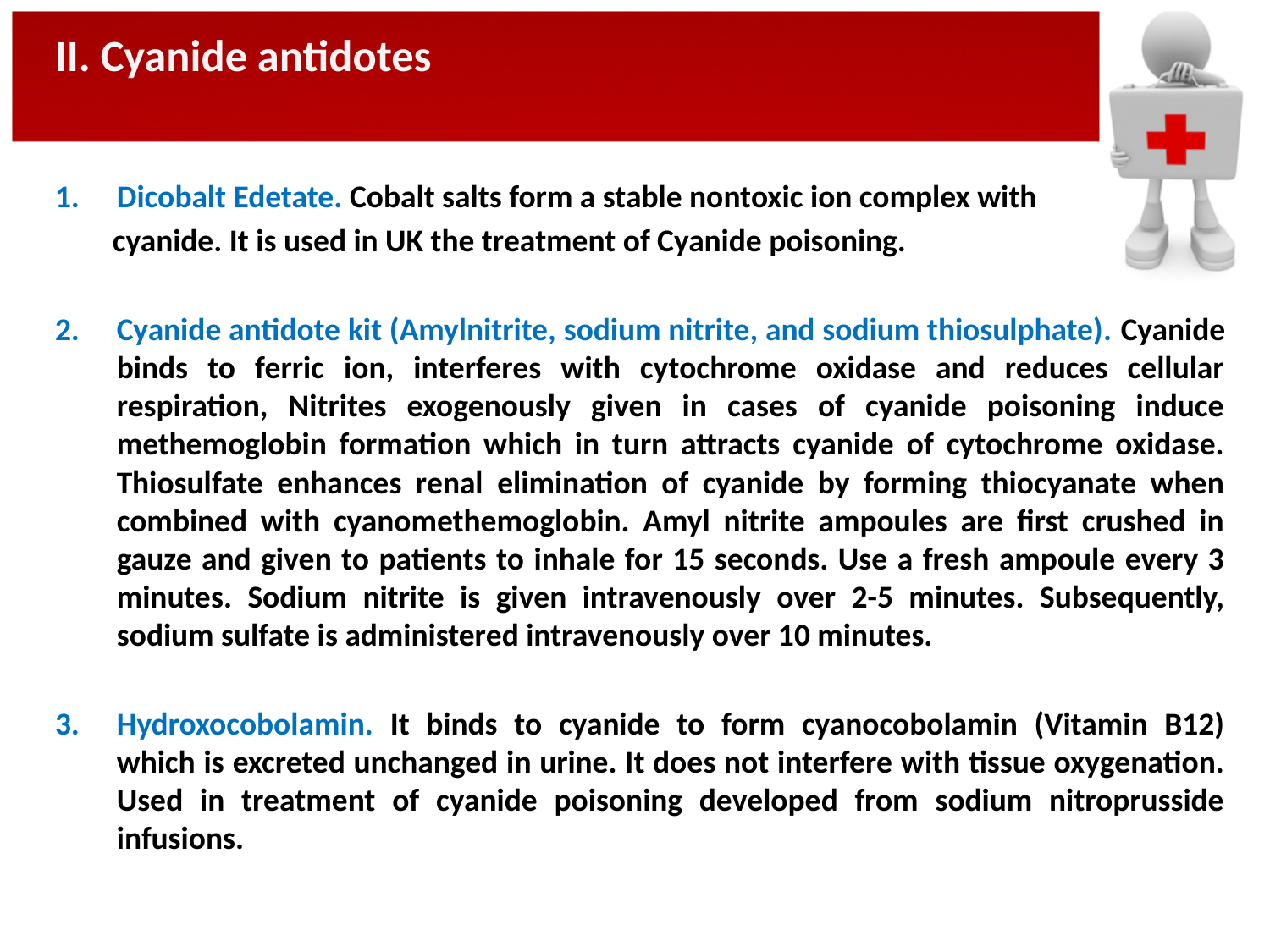

II. Cyanide antidotes

Dicobalt Edetate. Cobalt salts form a stable nontoxic ion complex with
        cyanide. It is used in UK the treatment of Cyanide poisoning.

Cyanide antidote kit (Amylnitrite, sodium nitrite, and sodium thiosulphate). Cyanide binds to ferric ion, interferes with cytochrome oxidase and reduces cellular respiration, Nitrites exogenously given in cases of cyanide poisoning induce methemoglobin formation which in turn attracts cyanide of cytochrome oxidase. Thiosulfate enhances renal elimination of cyanide by forming thiocyanate when combined with cyanomethemoglobin. Amyl nitrite ampoules are first crushed in gauze and given to patients to inhale for 15 seconds. Use a fresh ampoule every 3 minutes. Sodium nitrite is given intravenously over 2-5 minutes. Subsequently, sodium sulfate is administered intravenously over 10 minutes.

Hydroxocobolamin. It binds to cyanide to form cyanocobolamin (Vitamin B12) which is excreted unchanged in urine. It does not interfere with tissue oxygenation. Used in treatment of cyanide poisoning developed from sodium nitroprusside infusions.